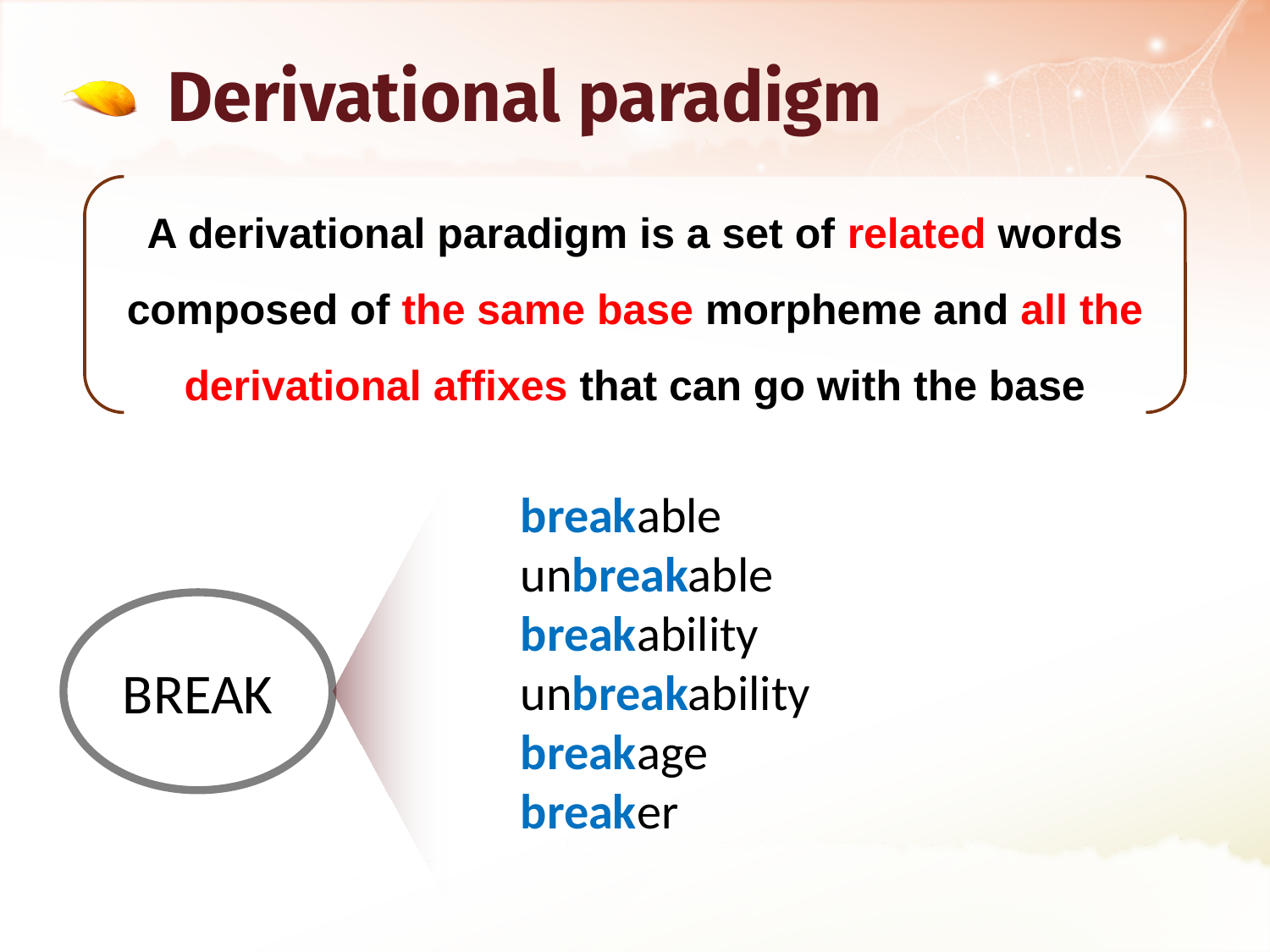

# Derivational paradigm
A derivational paradigm is a set of related words composed of the same base morpheme and all the derivational affixes that can go with the base
breakable
unbreakable
breakability
unbreakability
breakage
breaker
BREAK